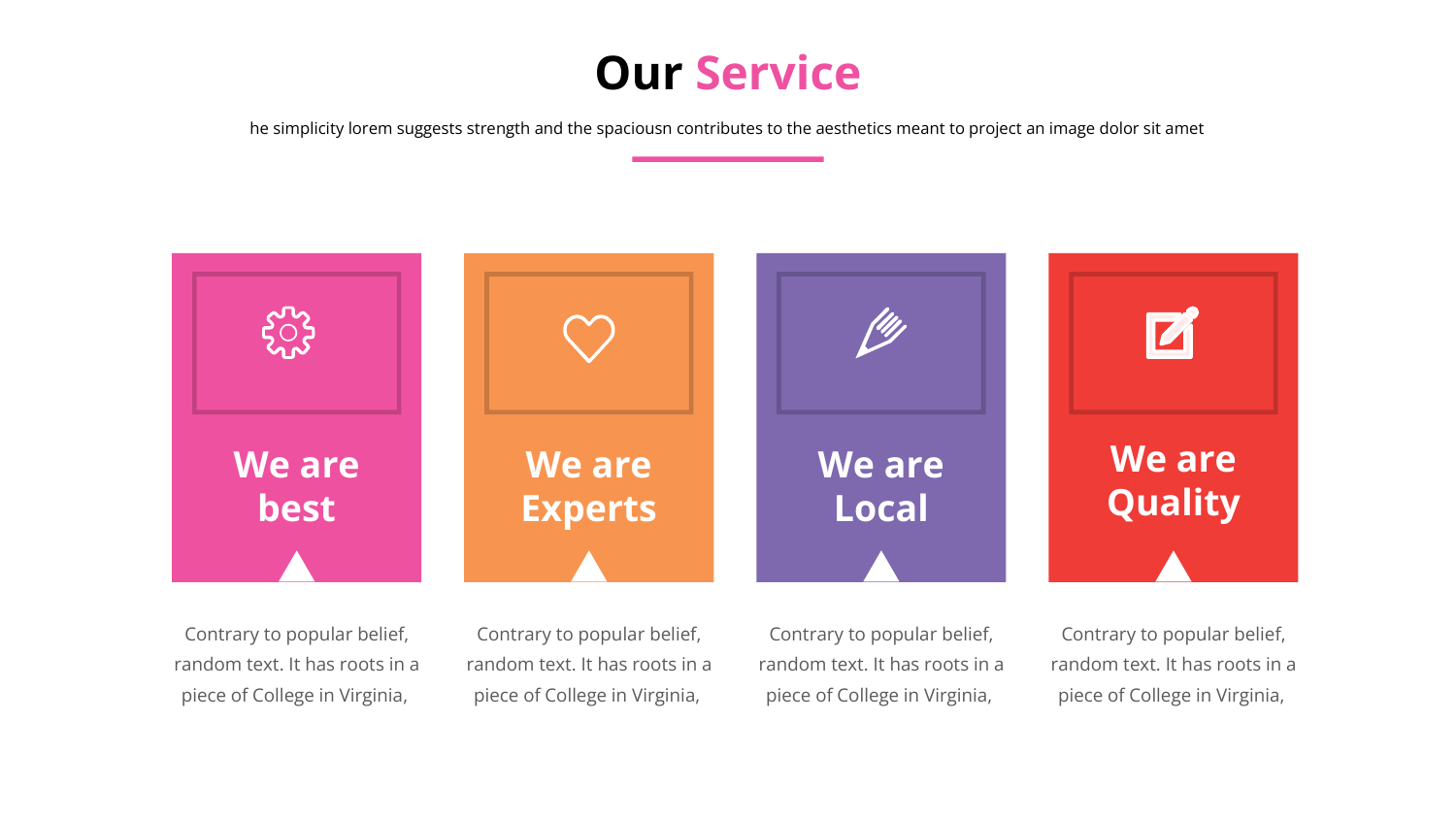

Our Service
he simplicity lorem suggests strength and the spaciousn contributes to the aesthetics meant to project an image dolor sit amet

We are Quality
We are best
We are Experts
We are Local

Contrary to popular belief, random text. It has roots in a piece of College in Virginia,
Contrary to popular belief, random text. It has roots in a piece of College in Virginia,
Contrary to popular belief, random text. It has roots in a piece of College in Virginia,
Contrary to popular belief, random text. It has roots in a piece of College in Virginia,